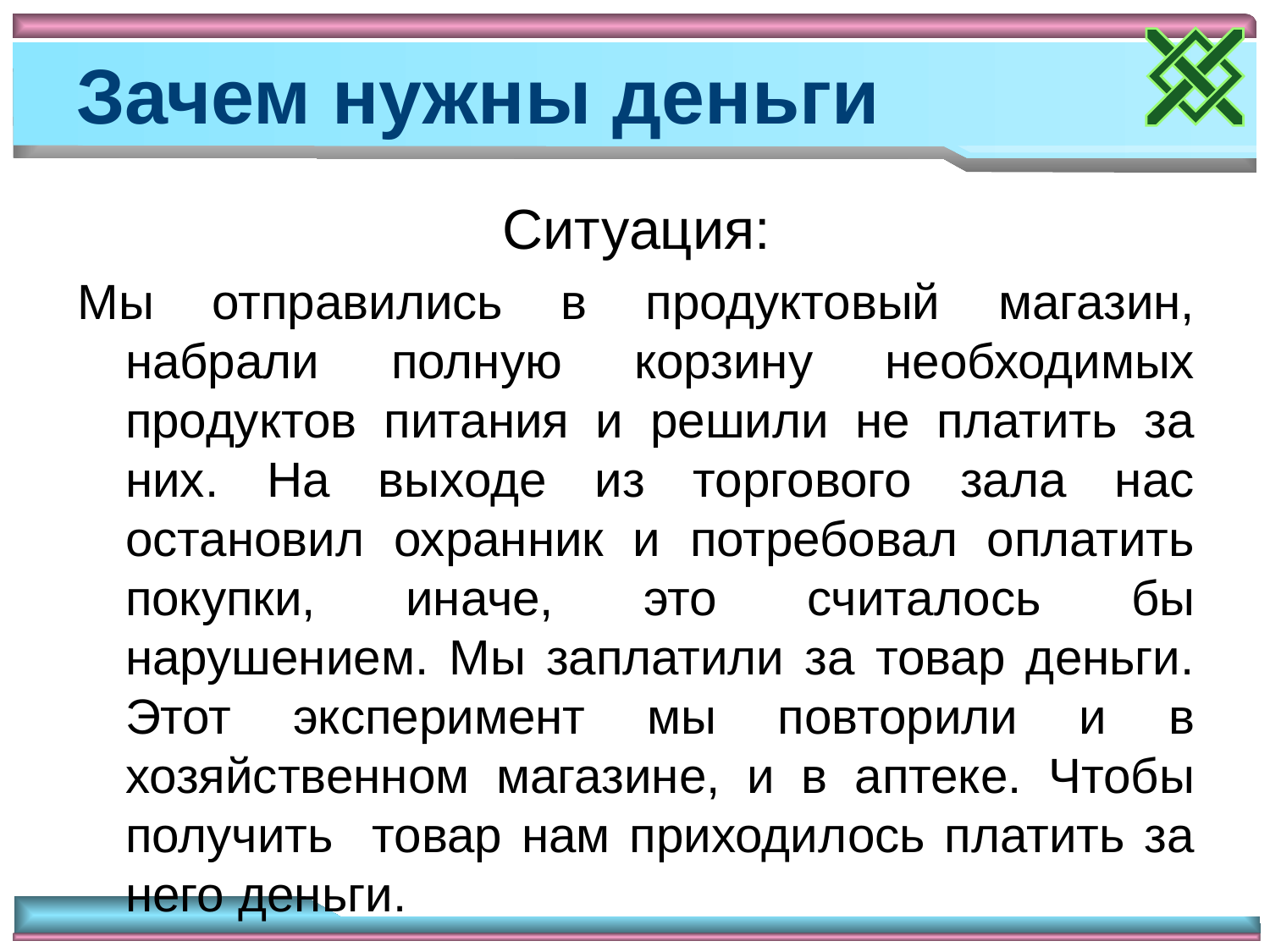

# Зачем нужны деньги
Ситуация:
Мы отправились в продуктовый магазин, набрали полную корзину необходимых продуктов питания и решили не платить за них. На выходе из торгового зала нас остановил охранник и потребовал оплатить покупки, иначе, это считалось бы нарушением. Мы заплатили за товар деньги. Этот эксперимент мы повторили и в хозяйственном магазине, и в аптеке. Чтобы получить  товар нам приходилось платить за него деньги.